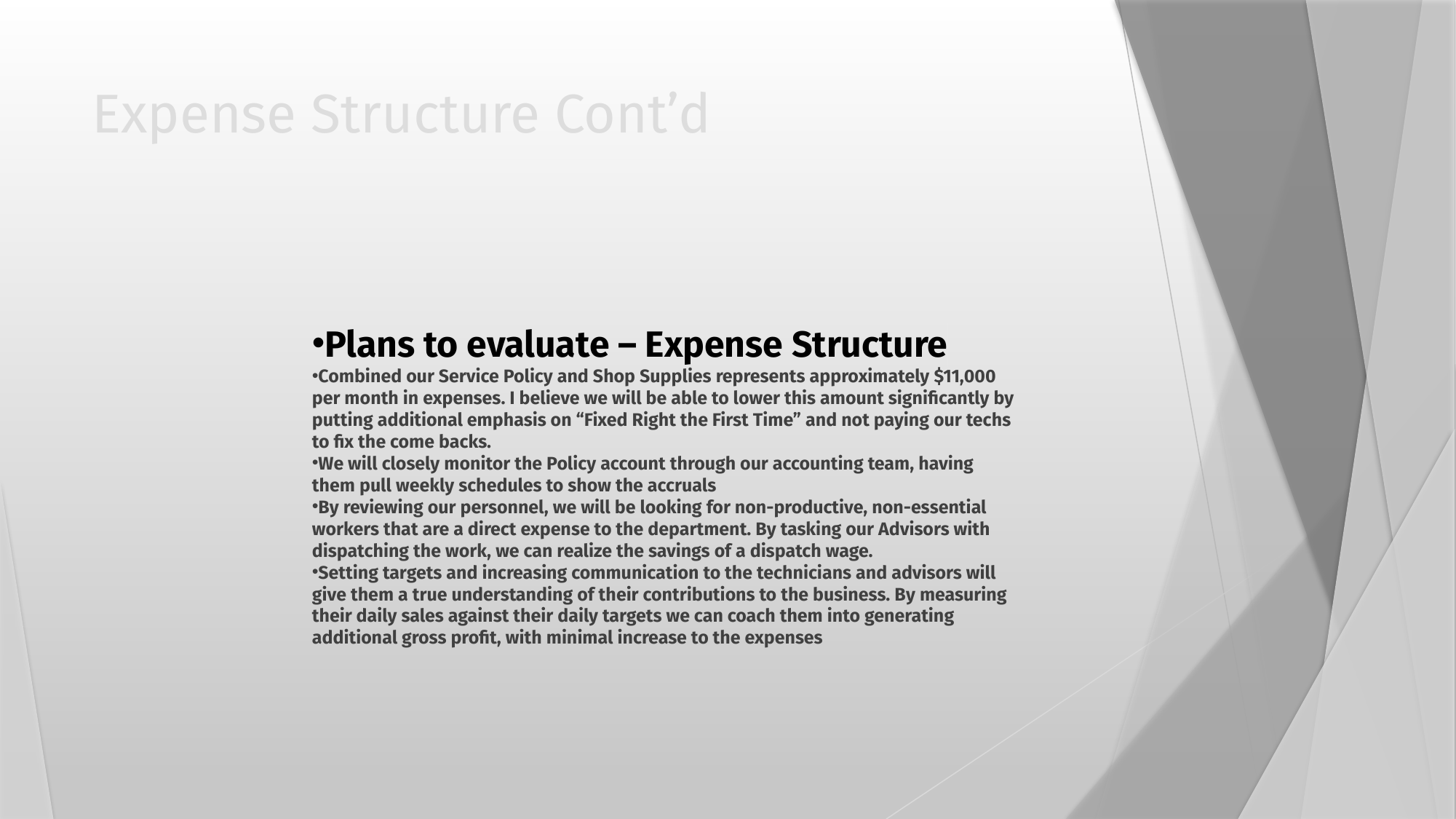

# Expense Structure Cont’d
Plans to evaluate – Expense Structure​
Combined our Service Policy and Shop Supplies represents approximately $11,000 per month in expenses. I believe we will be able to lower this amount significantly by putting additional emphasis on “Fixed Right the First Time” and not paying our techs to fix the come backs.​
We will closely monitor the Policy account through our accounting team, having them pull weekly schedules to show the accruals​
By reviewing our personnel, we will be looking for non-productive, non-essential workers that are a direct expense to the department. By tasking our Advisors with dispatching the work, we can realize the savings of a dispatch wage.​
Setting targets and increasing communication to the technicians and advisors will give them a true understanding of their contributions to the business. By measuring their daily sales against their daily targets we can coach them into generating additional gross profit, with minimal increase to the expenses​